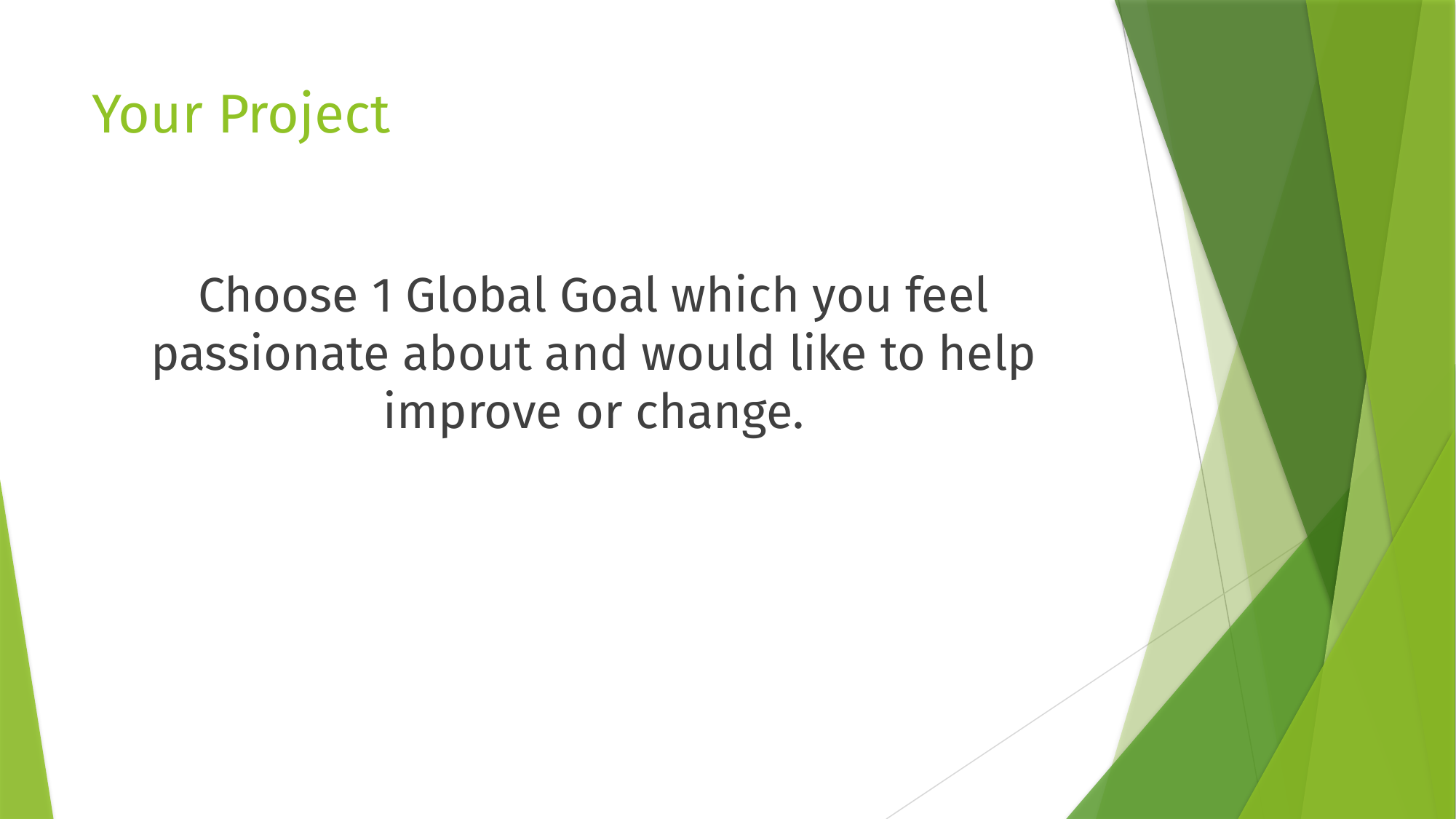

# Your Project
Choose 1 Global Goal which you feel passionate about and would like to help improve or change.